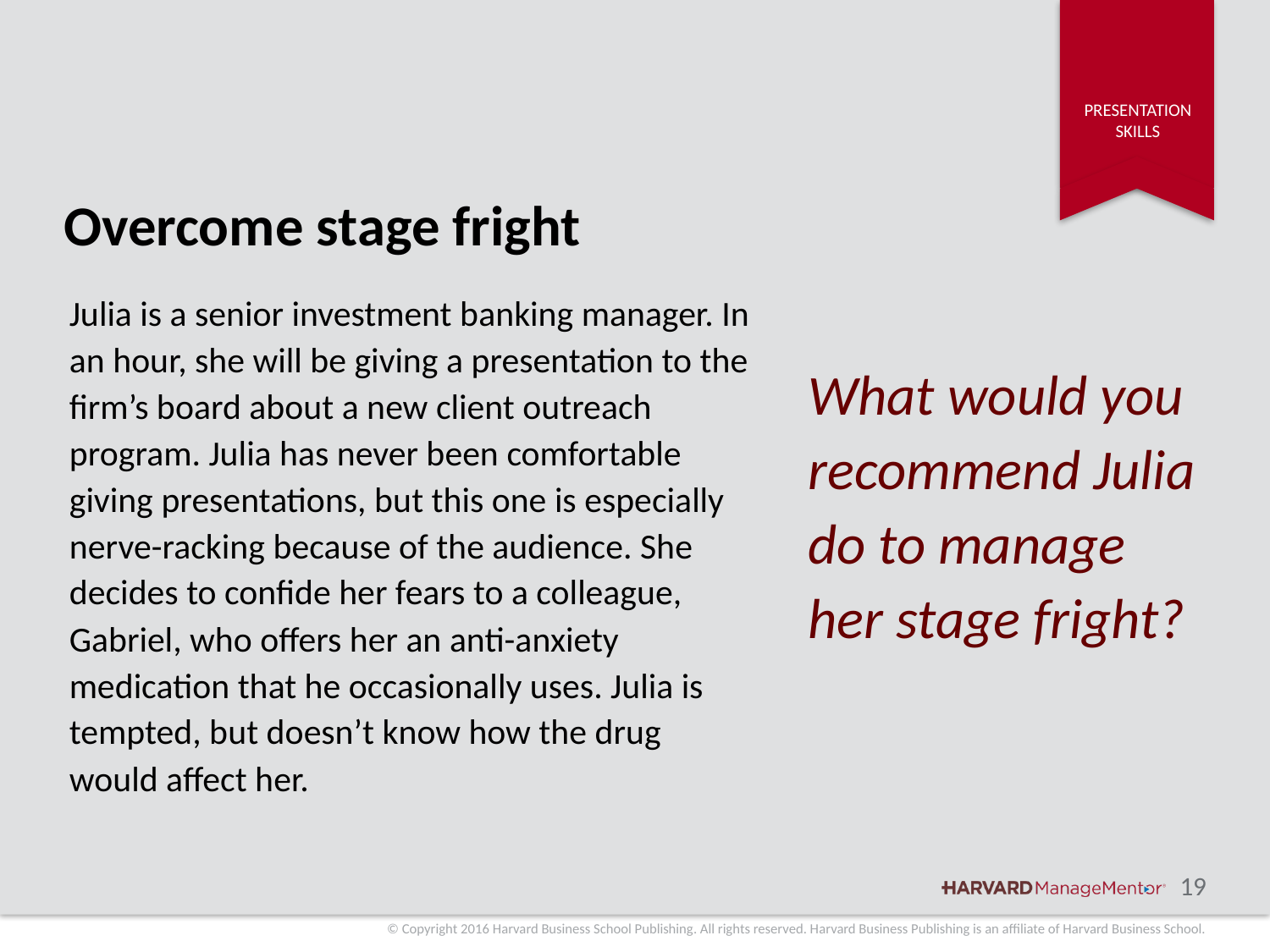

# Overcome stage fright
What would you recommend Julia do to manage her stage fright?

Julia is a senior investment banking manager. In an hour, she will be giving a presentation to the firm’s board about a new client outreach program. Julia has never been comfortable giving presentations, but this one is especially nerve-racking because of the audience. She decides to confide her fears to a colleague, Gabriel, who offers her an anti-anxiety medication that he occasionally uses. Julia is tempted, but doesn’t know how the drug would affect her.